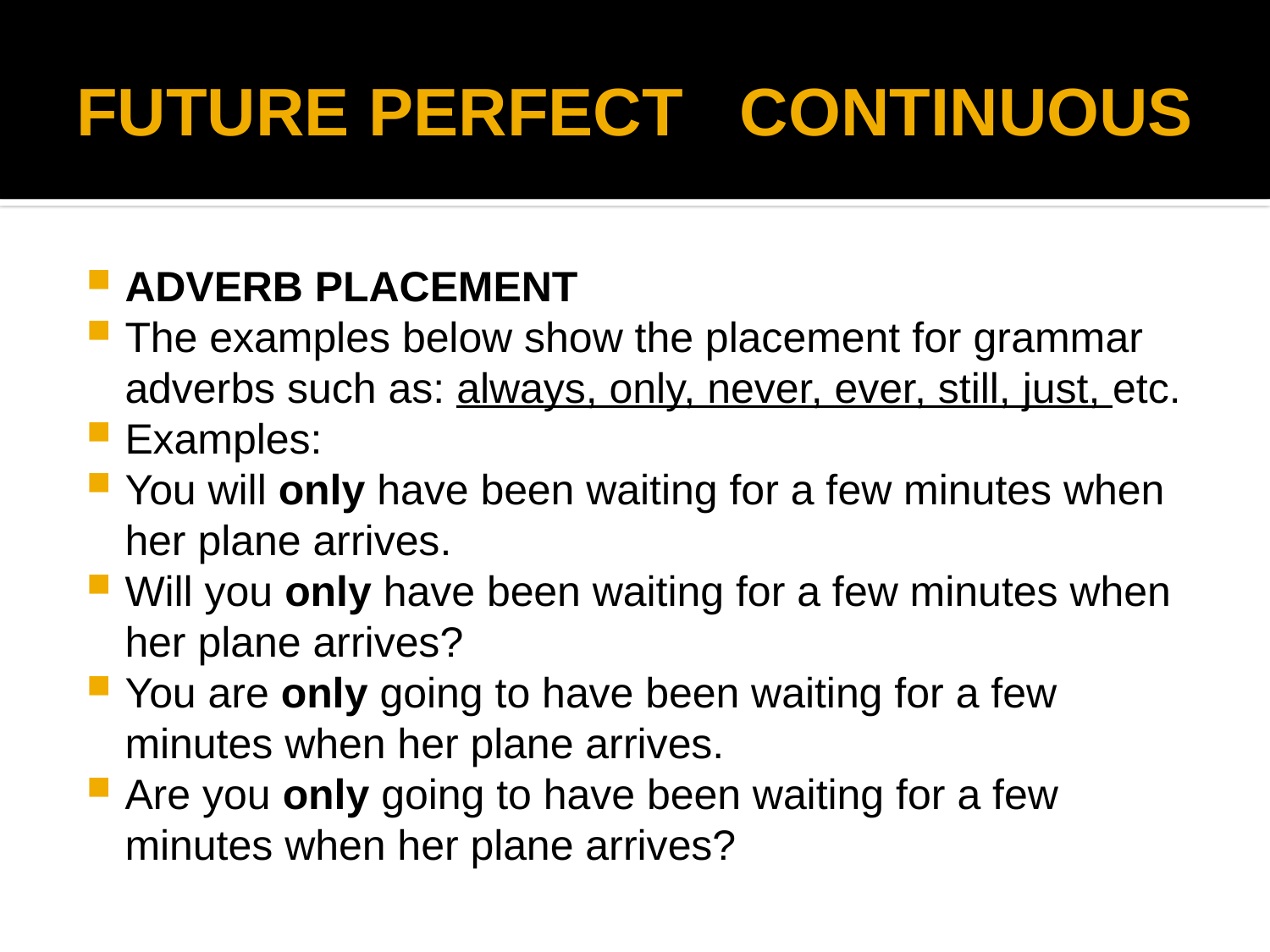

# FUTURE PERFECT   CONTINUOUS
ADVERB PLACEMENT
The examples below show the placement for grammar adverbs such as: always, only, never, ever, still, just, etc.
Examples:
You will only have been waiting for a few minutes when her plane arrives.
Will you only have been waiting for a few minutes when her plane arrives?
You are only going to have been waiting for a few minutes when her plane arrives.
Are you only going to have been waiting for a few minutes when her plane arrives?